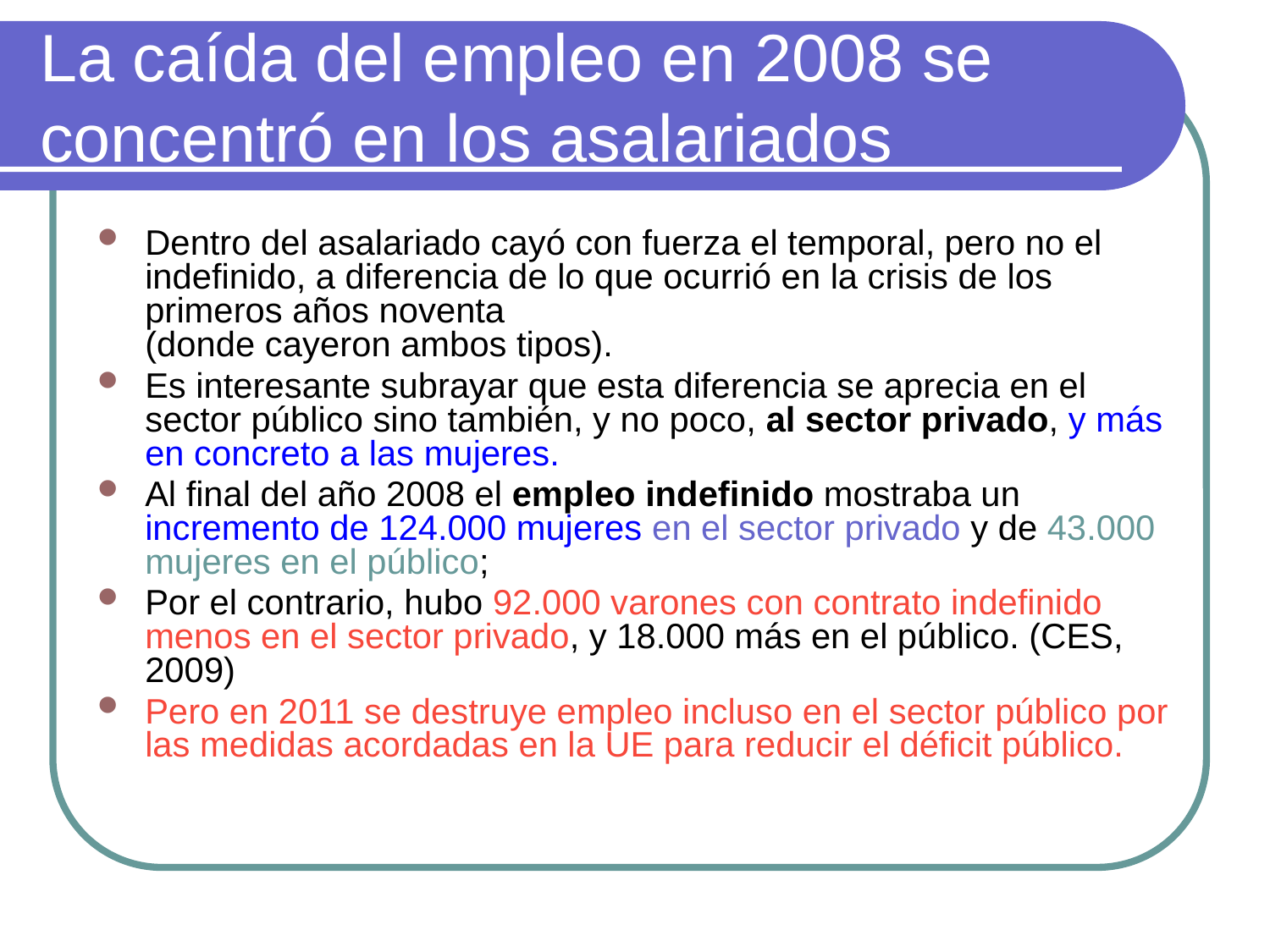

# La caída del empleo en 2008 se concentró en los asalariados
Dentro del asalariado cayó con fuerza el temporal, pero no el indefinido, a diferencia de lo que ocurrió en la crisis de los primeros años noventa
(donde cayeron ambos tipos).
Es interesante subrayar que esta diferencia se aprecia en el sector público sino también, y no poco, al sector privado, y más en concreto a las mujeres.
Al final del año 2008 el empleo indefinido mostraba un incremento de 124.000 mujeres en el sector privado y de 43.000 mujeres en el público;
Por el contrario, hubo 92.000 varones con contrato indefinido menos en el sector privado, y 18.000 más en el público. (CES, 2009)
Pero en 2011 se destruye empleo incluso en el sector público por las medidas acordadas en la UE para reducir el déficit público.